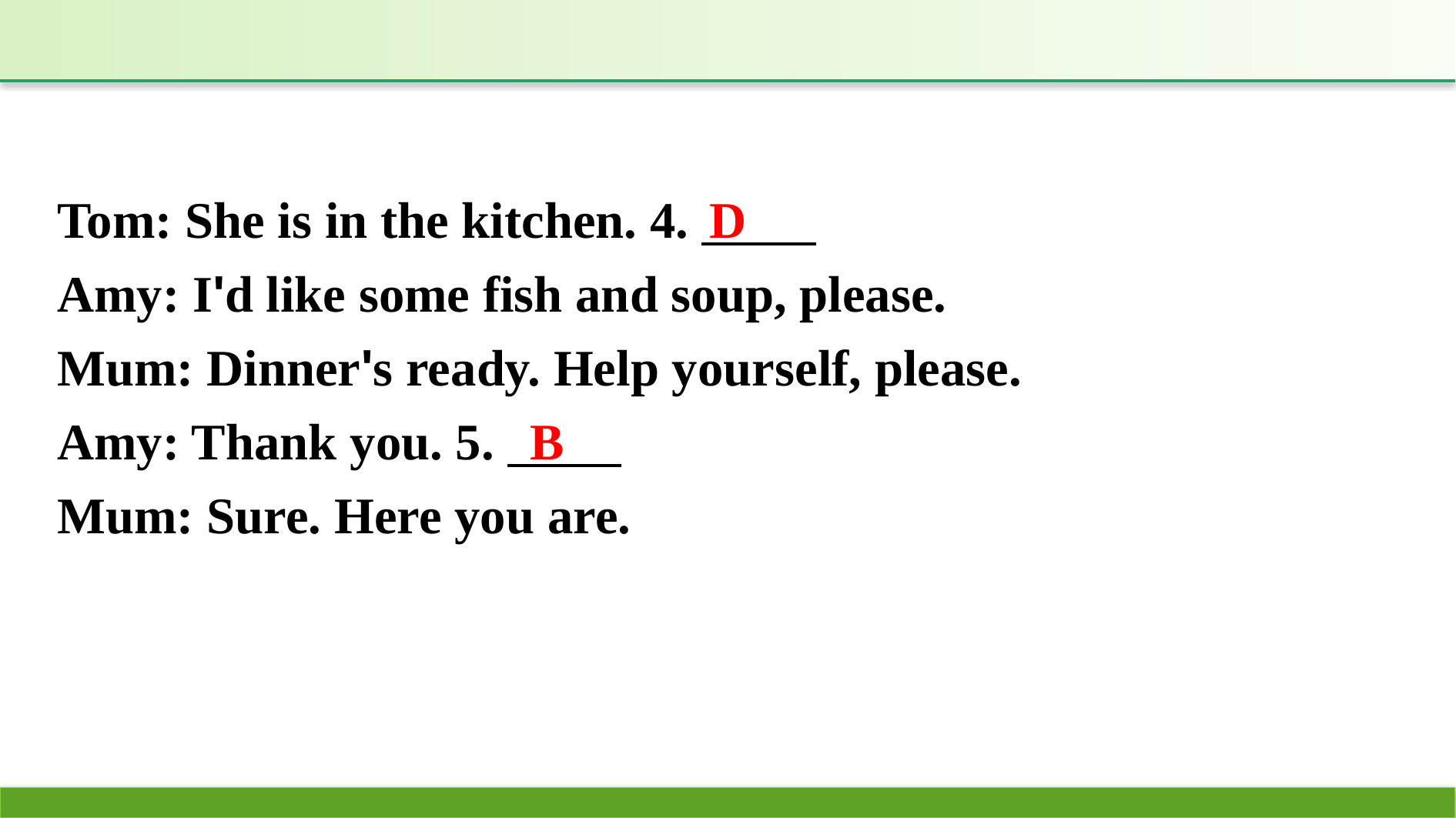

Tom: She is in the kitchen. 4.　　 
Amy: I'd like some fish and soup, please.
Mum: Dinner's ready. Help yourself, please.
Amy: Thank you. 5.　　 
Mum: Sure. Here you are.
D
B